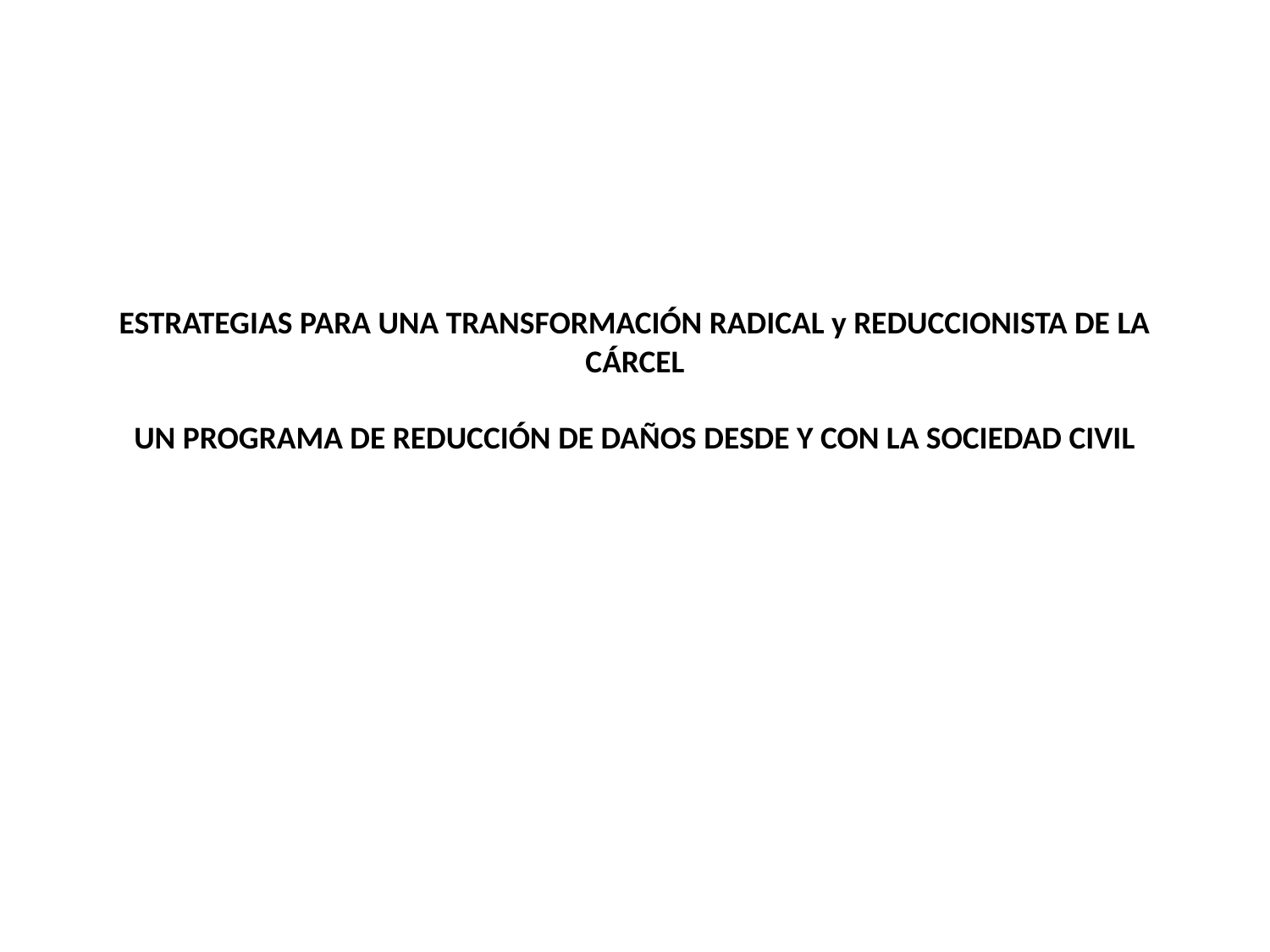

# ESTRATEGIAS PARA UNA TRANSFORMACIÓN RADICAL y REDUCCIONISTA DE LA CÁRCEL UN PROGRAMA DE REDUCCIÓN DE DAÑOS DESDE Y CON LA SOCIEDAD CIVIL